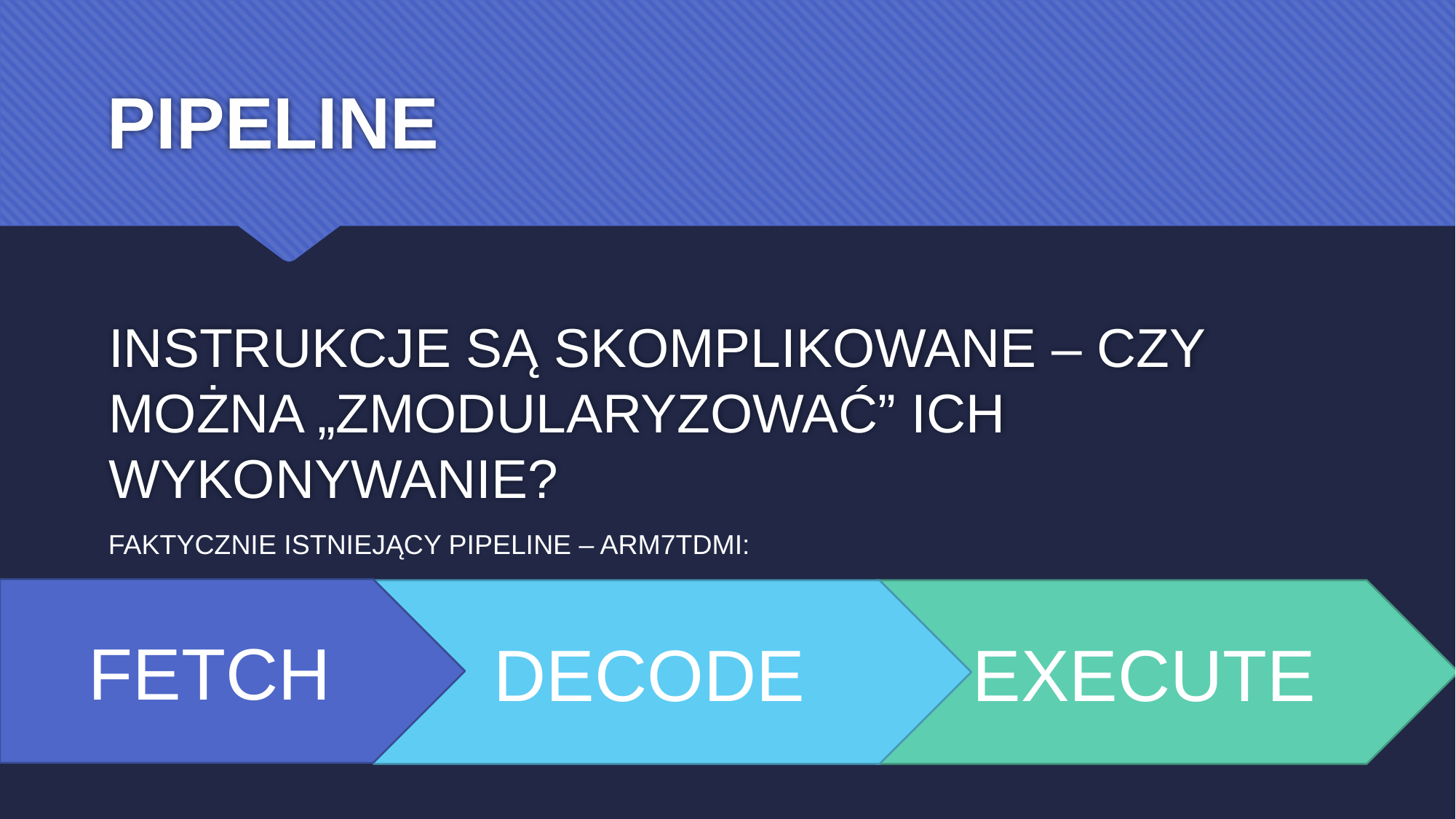

# PIPELINE
INSTRUKCJE SĄ SKOMPLIKOWANE – CZY MOŻNA „ZMODULARYZOWAĆ” ICH WYKONYWANIE?
FAKTYCZNIE ISTNIEJĄCY PIPELINE – ARM7TDMI:
FETCH
DECODE
EXECUTE